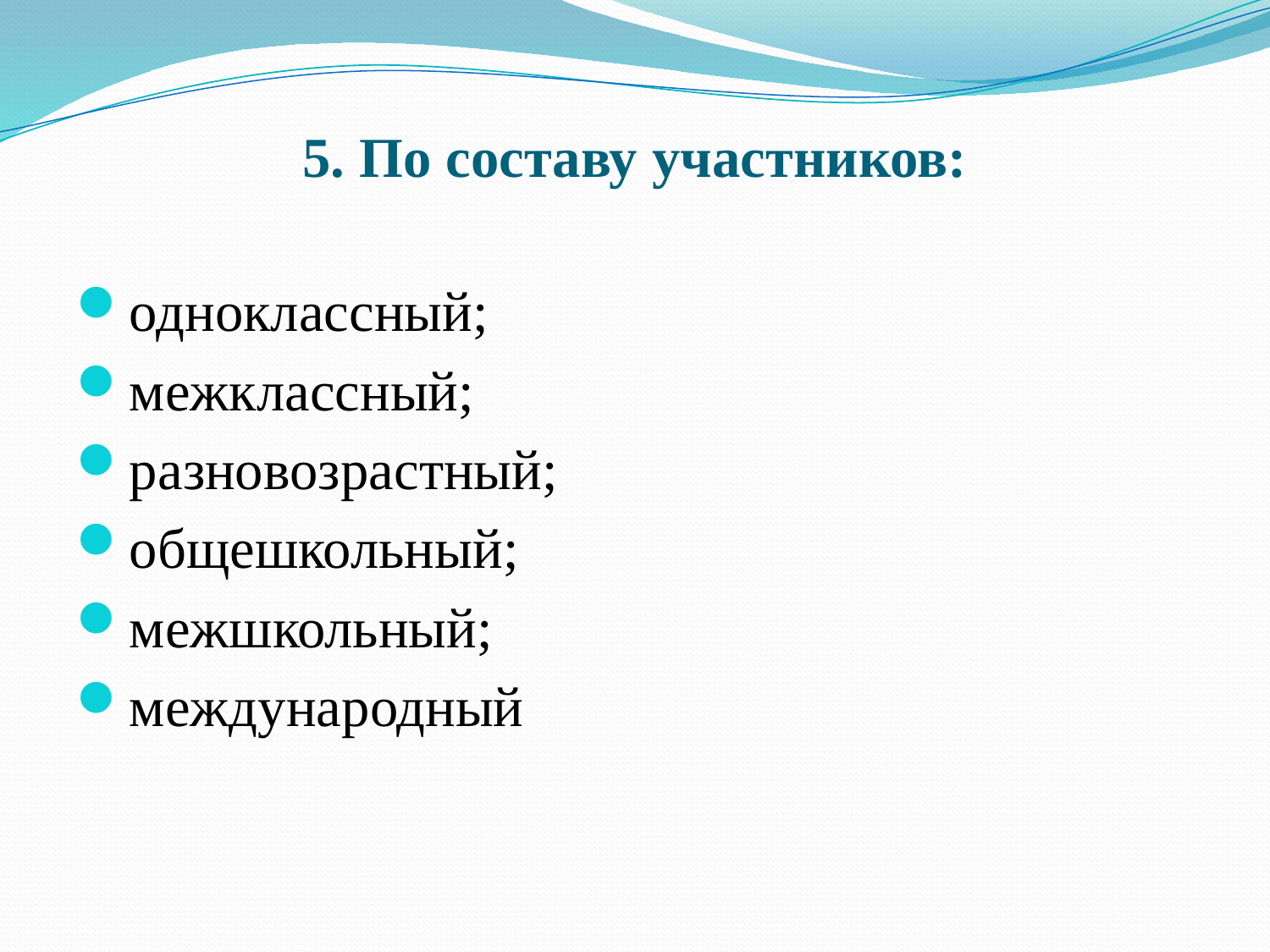

# 5. По составу участников:
одноклассный;
межклассный;
разновозрастный;
общешкольный;
межшкольный;
международный